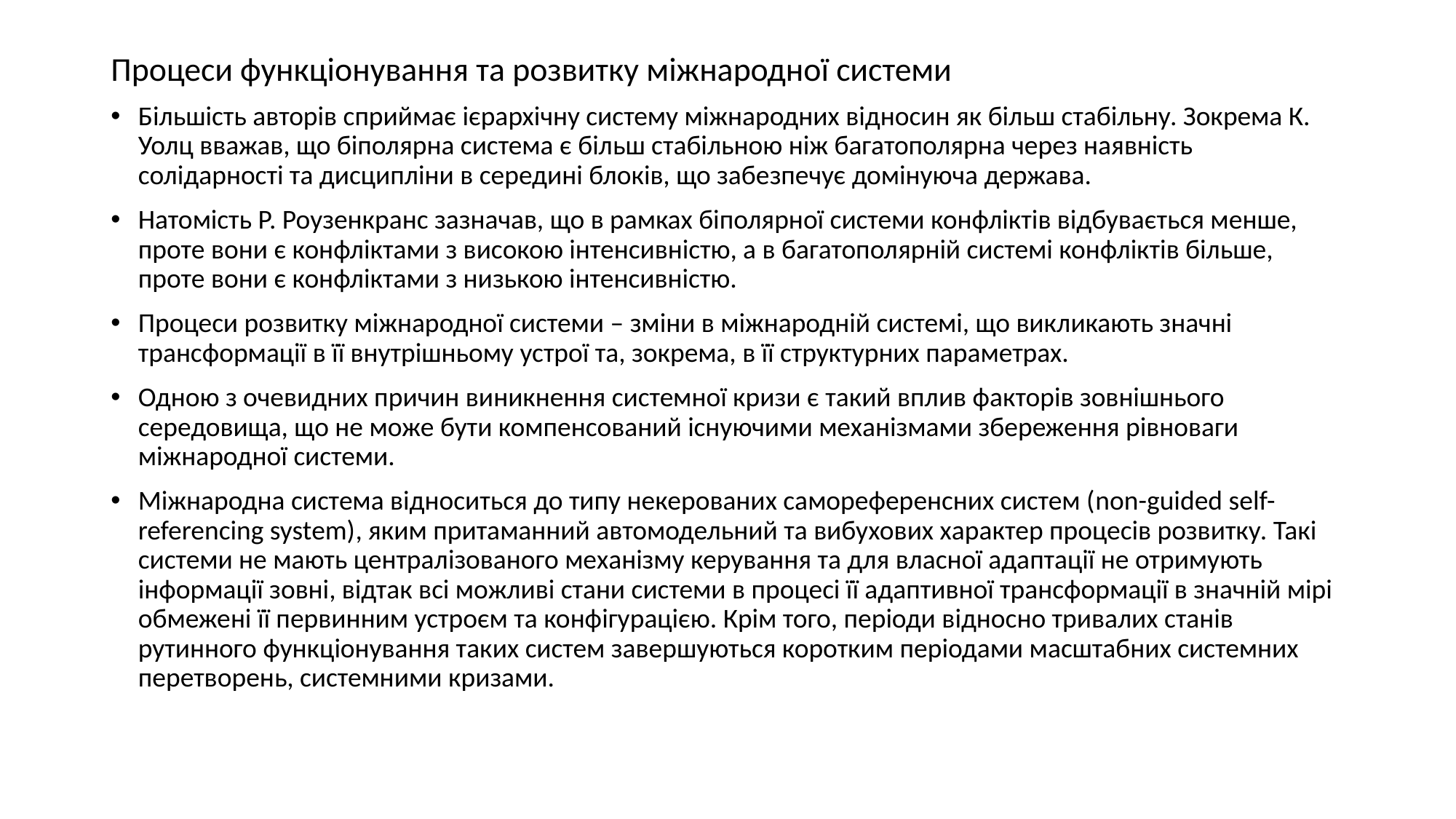

# Процеси функціонування та розвитку міжнародної системи
Більшість авторів сприймає ієрархічну систему міжнародних відносин як більш стабільну. Зокрема К. Уолц вважав, що біполярна система є більш стабільною ніж багатополярна через наявність солідарності та дисципліни в середині блоків, що забезпечує домінуюча держава.
Натомість Р. Роузенкранс зазначав, що в рамках біполярної системи конфліктів відбувається менше, проте вони є конфліктами з високою інтенсивністю, а в багатополярній системі конфліктів більше, проте вони є конфліктами з низькою інтенсивністю.
Процеси розвитку міжнародної системи – зміни в міжнародній системі, що викликають значні трансформації в її внутрішньому устрої та, зокрема, в її структурних параметрах.
Одною з очевидних причин виникнення системної кризи є такий вплив факторів зовнішнього середовища, що не може бути компенсований існуючими механізмами збереження рівноваги міжнародної системи.
Міжнародна система відноситься до типу некерованих самореференсних систем (non-guided self-referencing system), яким притаманний автомодельний та вибухових характер процесів розвитку. Такі системи не мають централізованого механізму керування та для власної адаптації не отримують інформації зовні, відтак всі можливі стани системи в процесі її адаптивної трансформації в значній мірі обмежені її первинним устроєм та конфігурацією. Крім того, періоди відносно тривалих станів рутинного функціонування таких систем завершуються коротким періодами масштабних системних перетворень, системними кризами.